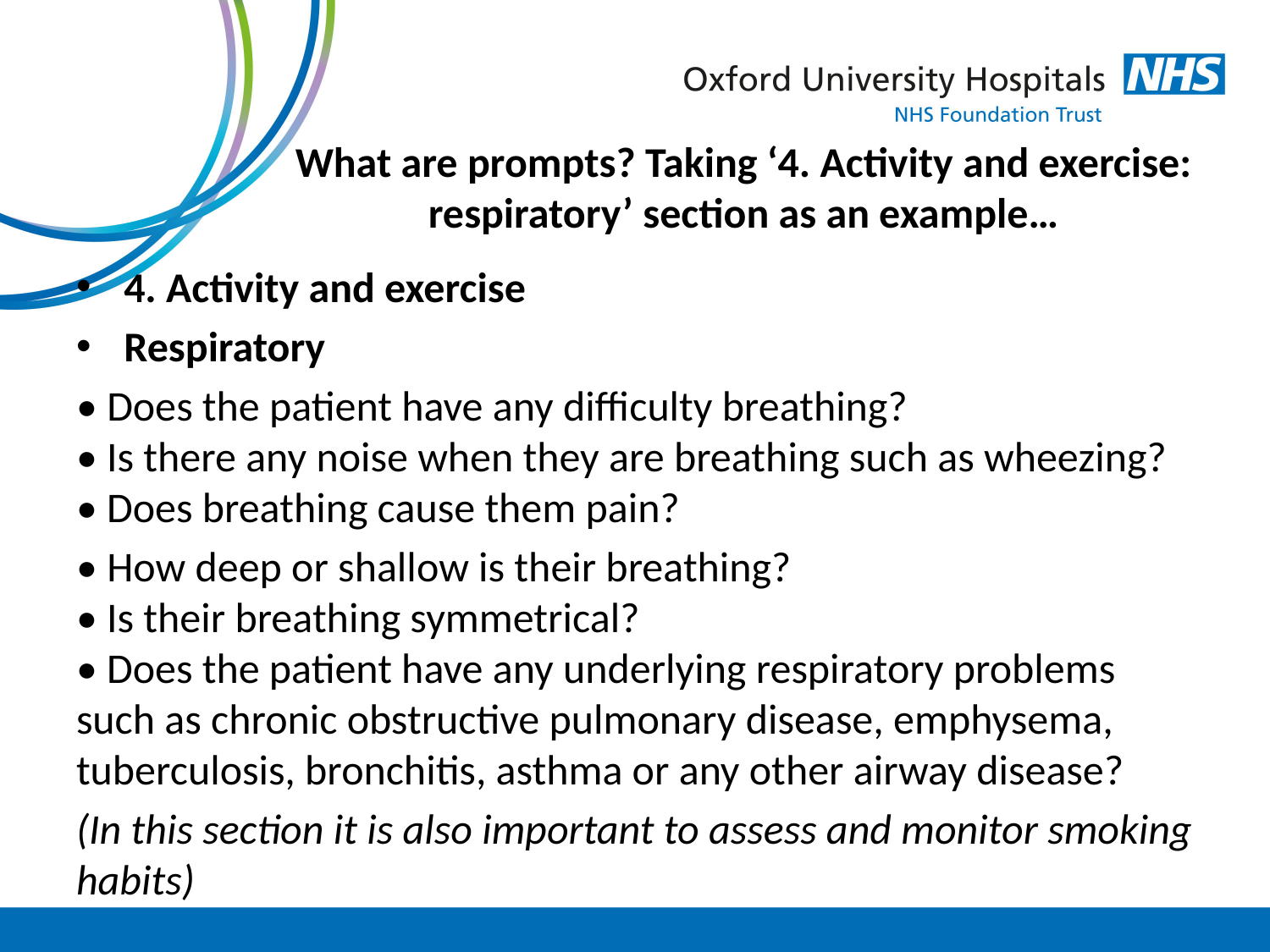

# What are prompts? Taking ‘4. Activity and exercise: respiratory’ section as an example…
4. Activity and exercise
Respiratory
• Does the patient have any difficulty breathing?
• Is there any noise when they are breathing such as wheezing?
• Does breathing cause them pain?
• How deep or shallow is their breathing?
• Is their breathing symmetrical?
• Does the patient have any underlying respiratory problems such as chronic obstructive pulmonary disease, emphysema, tuberculosis, bronchitis, asthma or any other airway disease?
(In this section it is also important to assess and monitor smoking habits)